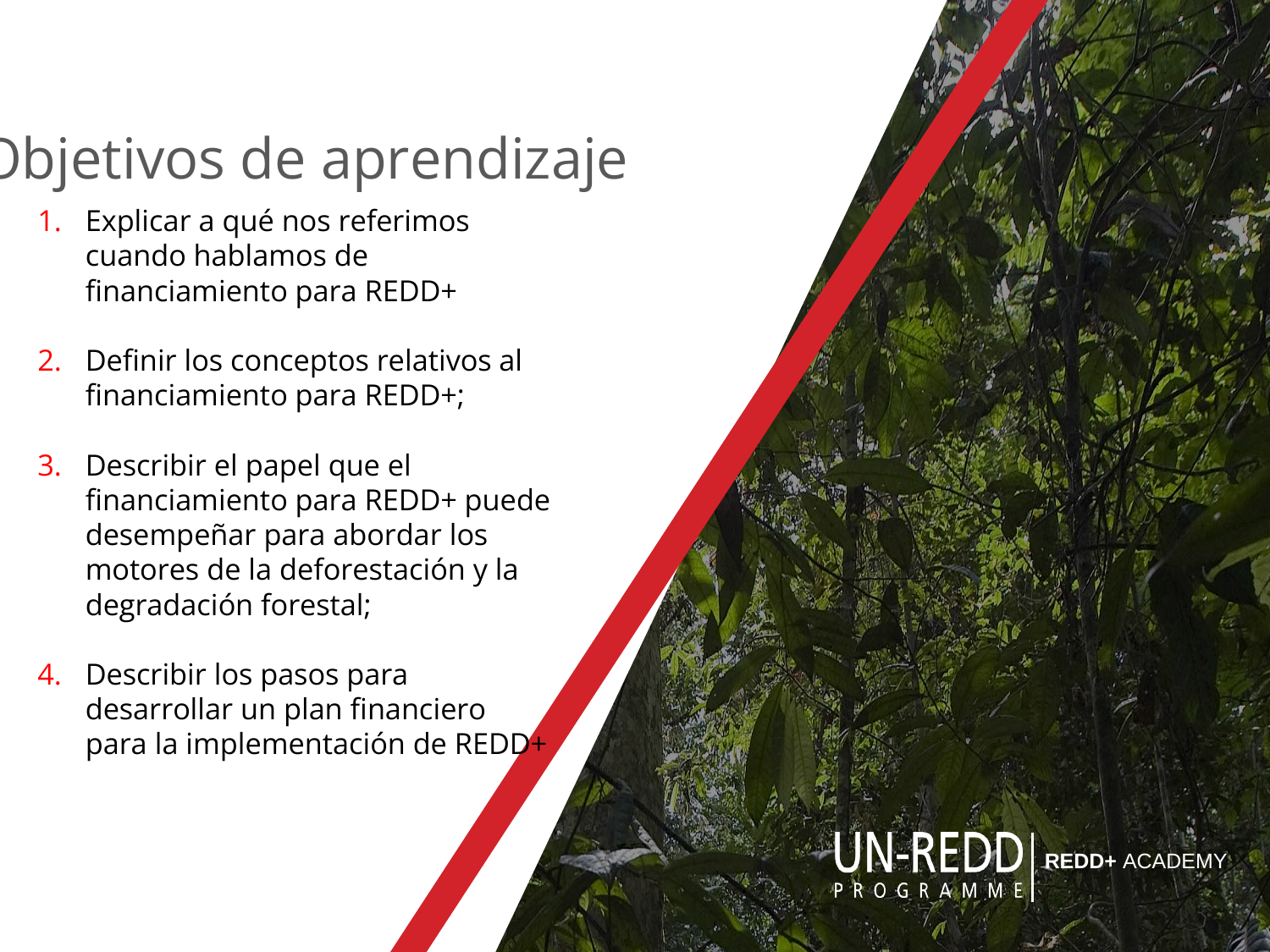

Explicar a qué nos referimos cuando hablamos de financiamiento para REDD+

Definir los conceptos relativos al financiamiento para REDD+;

Describir el papel que el financiamiento para REDD+ puede desempeñar para abordar los motores de la deforestación y la degradación forestal;

Describir los pasos para desarrollar un plan financiero para la implementación de REDD+